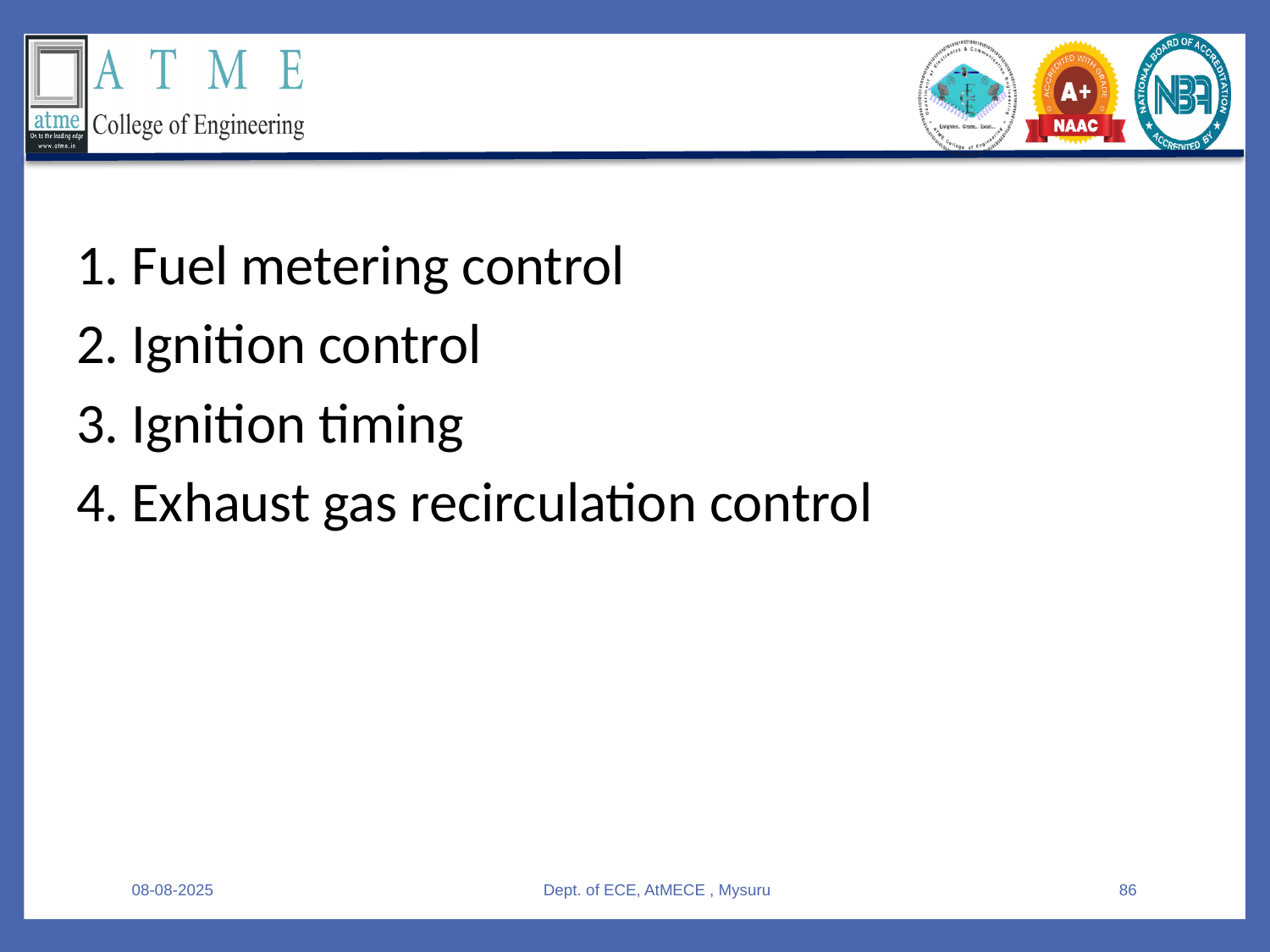

1. Fuel metering control
2. Ignition control
3. Ignition timing
4. Exhaust gas recirculation control
08-08-2025
Dept. of ECE, AtMECE , Mysuru
86